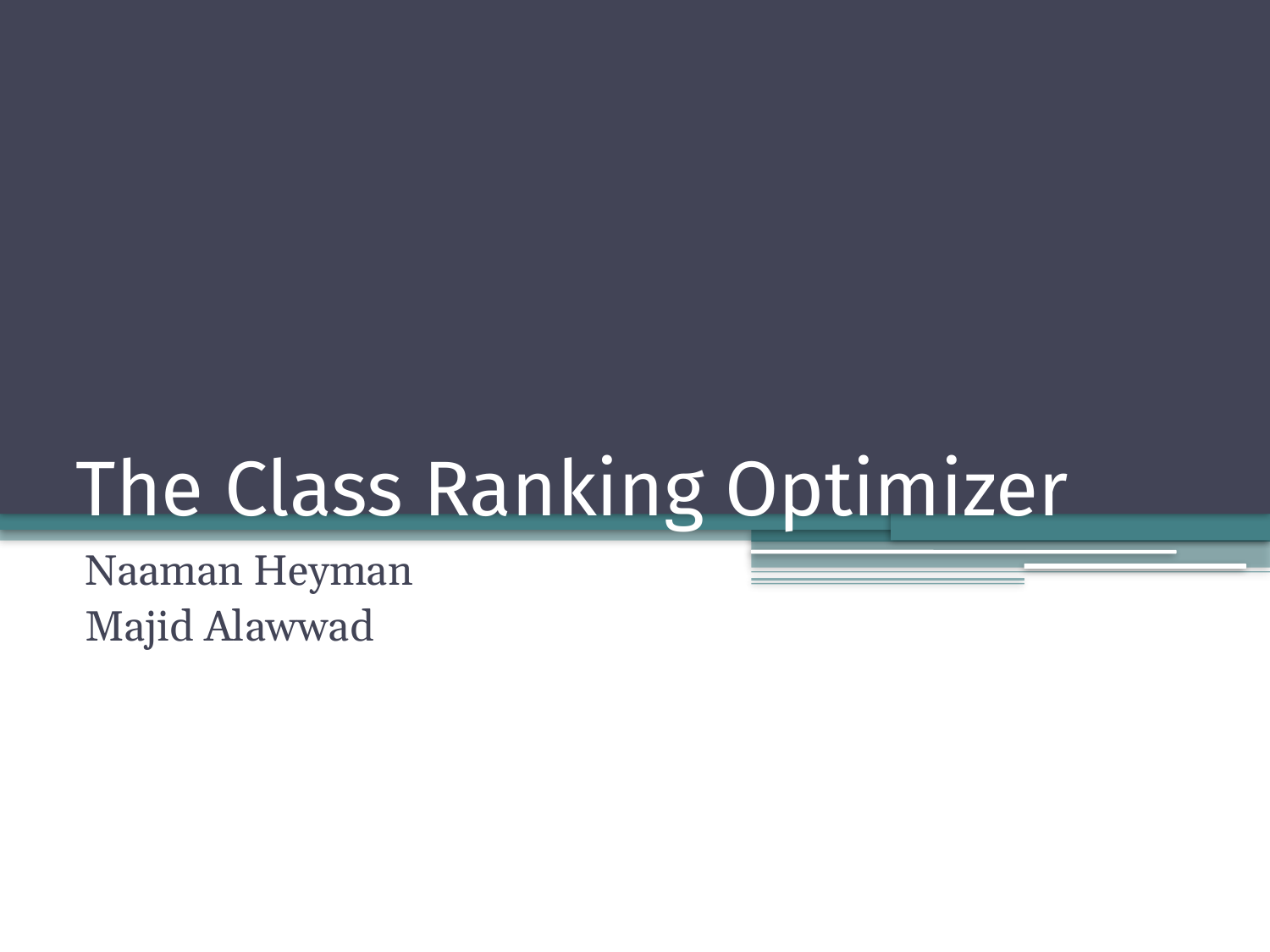

# The Class Ranking Optimizer
Naaman Heyman
Majid Alawwad